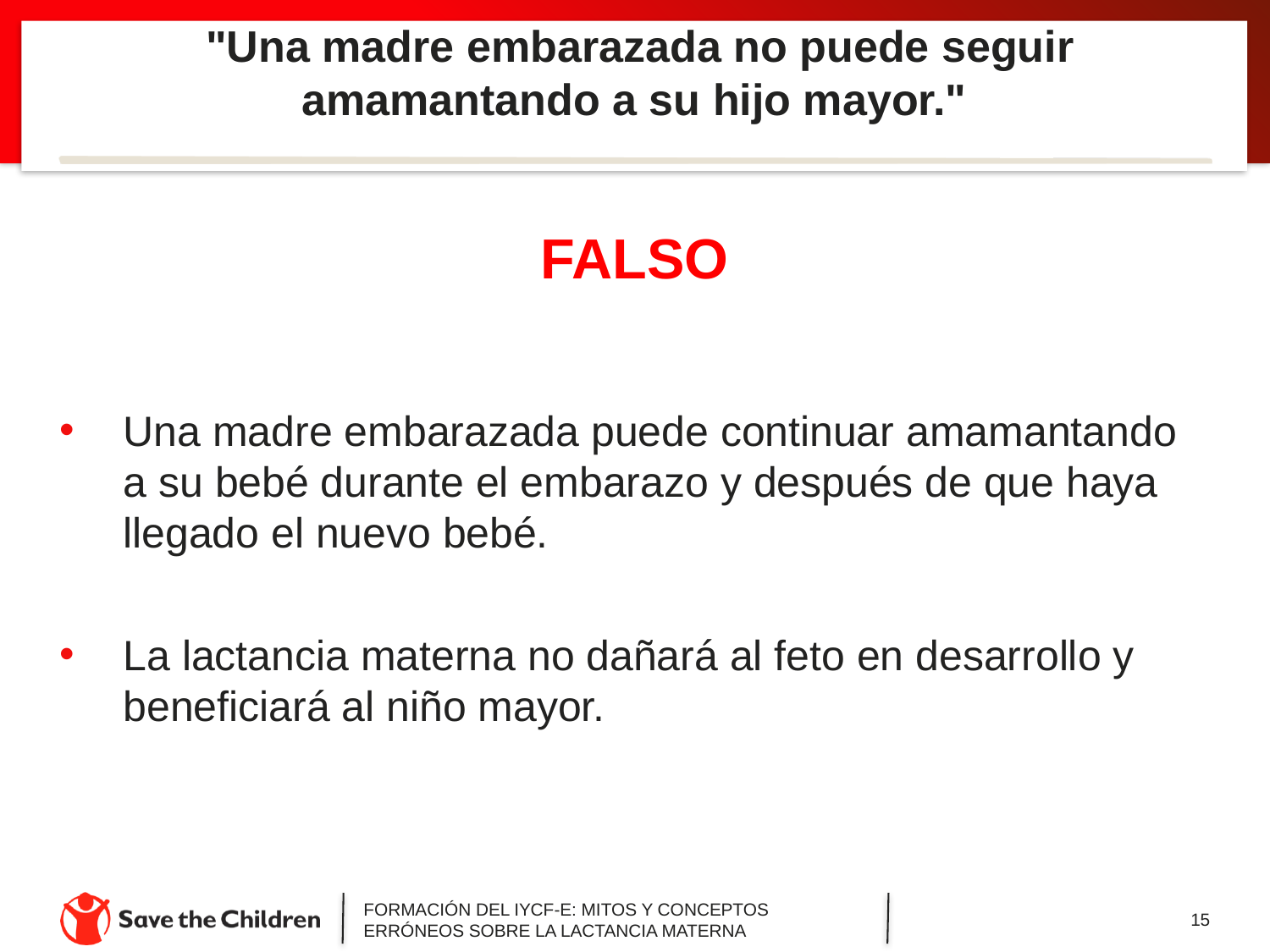

# "Una madre embarazada no puede seguir amamantando a su hijo mayor."
FALSO

Una madre embarazada puede continuar amamantando a su bebé durante el embarazo y después de que haya llegado el nuevo bebé.

La lactancia materna no dañará al feto en desarrollo y beneficiará al niño mayor.
FORMACIÓN DEL IYCF-E: MITOS Y CONCEPTOS ERRÓNEOS SOBRE LA LACTANCIA MATERNA
15